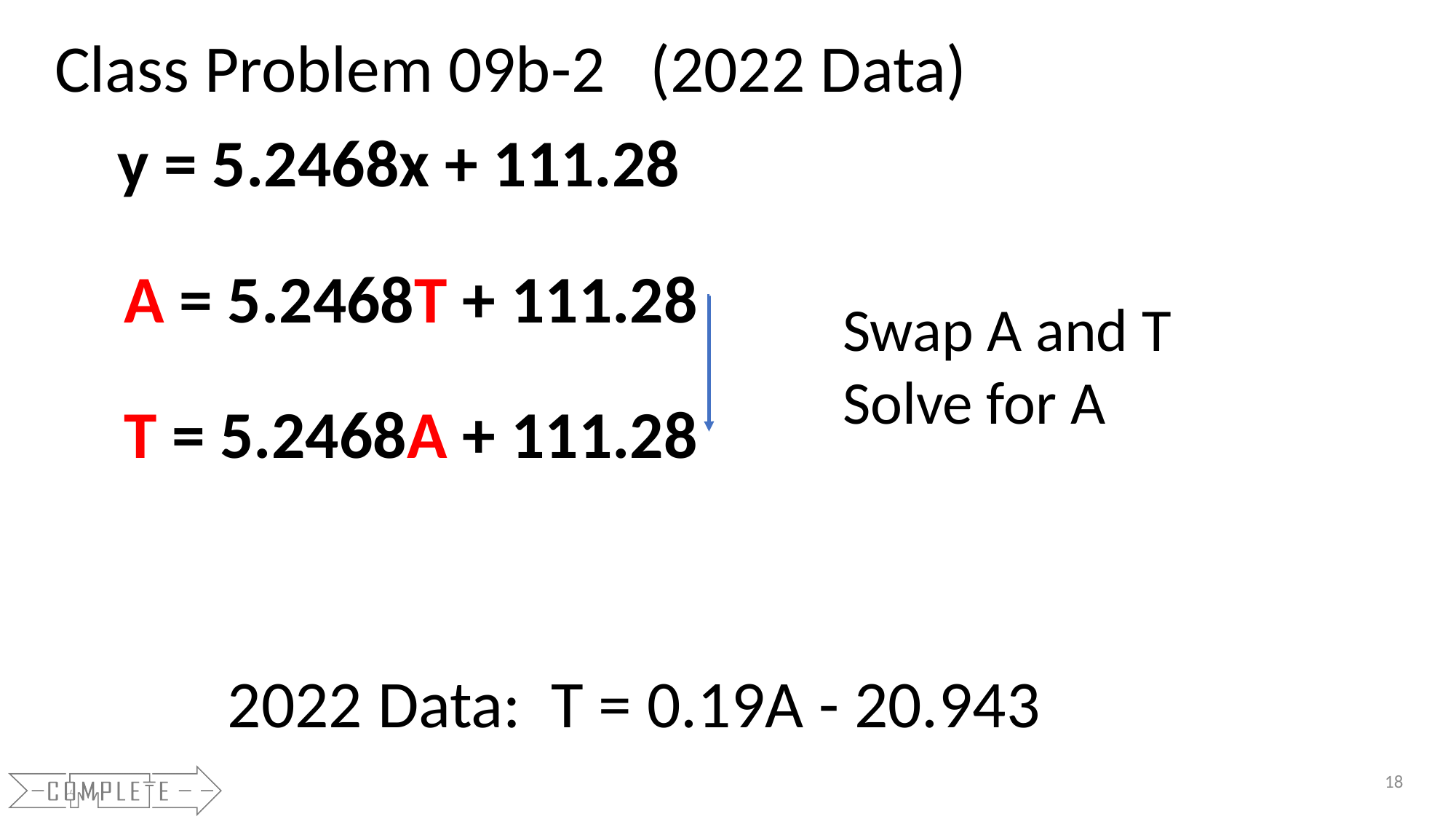

# Class Problem 09b-2   (2022 Data)
y = 5.2468x + 111.28
A = 5.2468T + 111.28
Swap A and T
Solve for A
T = 5.2468A + 111.28
2022 Data:  T = 0.19A - 20.943
18